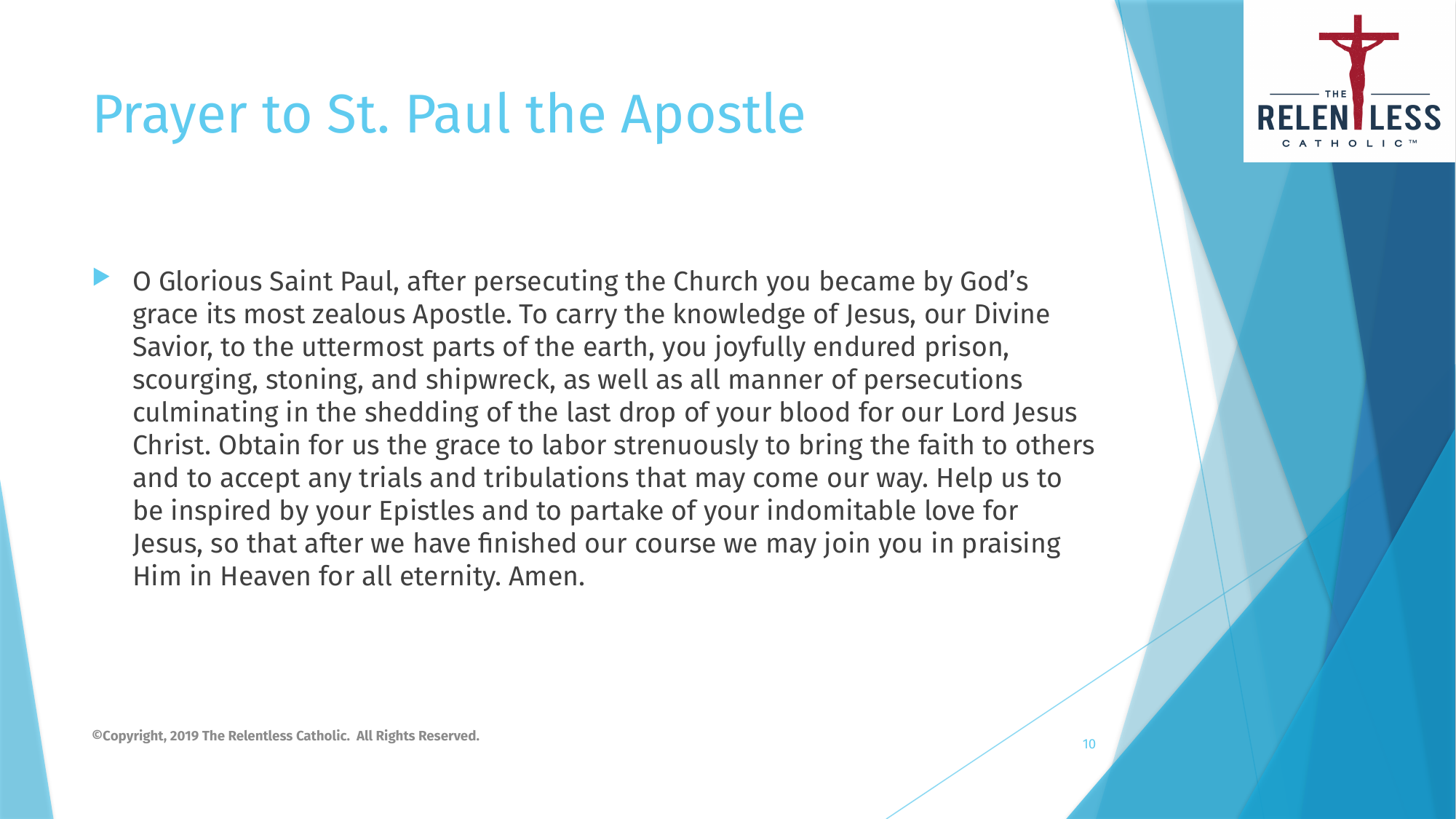

# Prayer to St. Paul the Apostle
O Glorious Saint Paul, after persecuting the Church you became by God’s grace its most zealous Apostle. To carry the knowledge of Jesus, our Divine Savior, to the uttermost parts of the earth, you joyfully endured prison, scourging, stoning, and shipwreck, as well as all manner of persecutions culminating in the shedding of the last drop of your blood for our Lord Jesus Christ. Obtain for us the grace to labor strenuously to bring the faith to others and to accept any trials and tribulations that may come our way. Help us to be inspired by your Epistles and to partake of your indomitable love for Jesus, so that after we have finished our course we may join you in praising Him in Heaven for all eternity. Amen.

©Copyright, 2019 The Relentless Catholic.  All Rights Reserved.

10